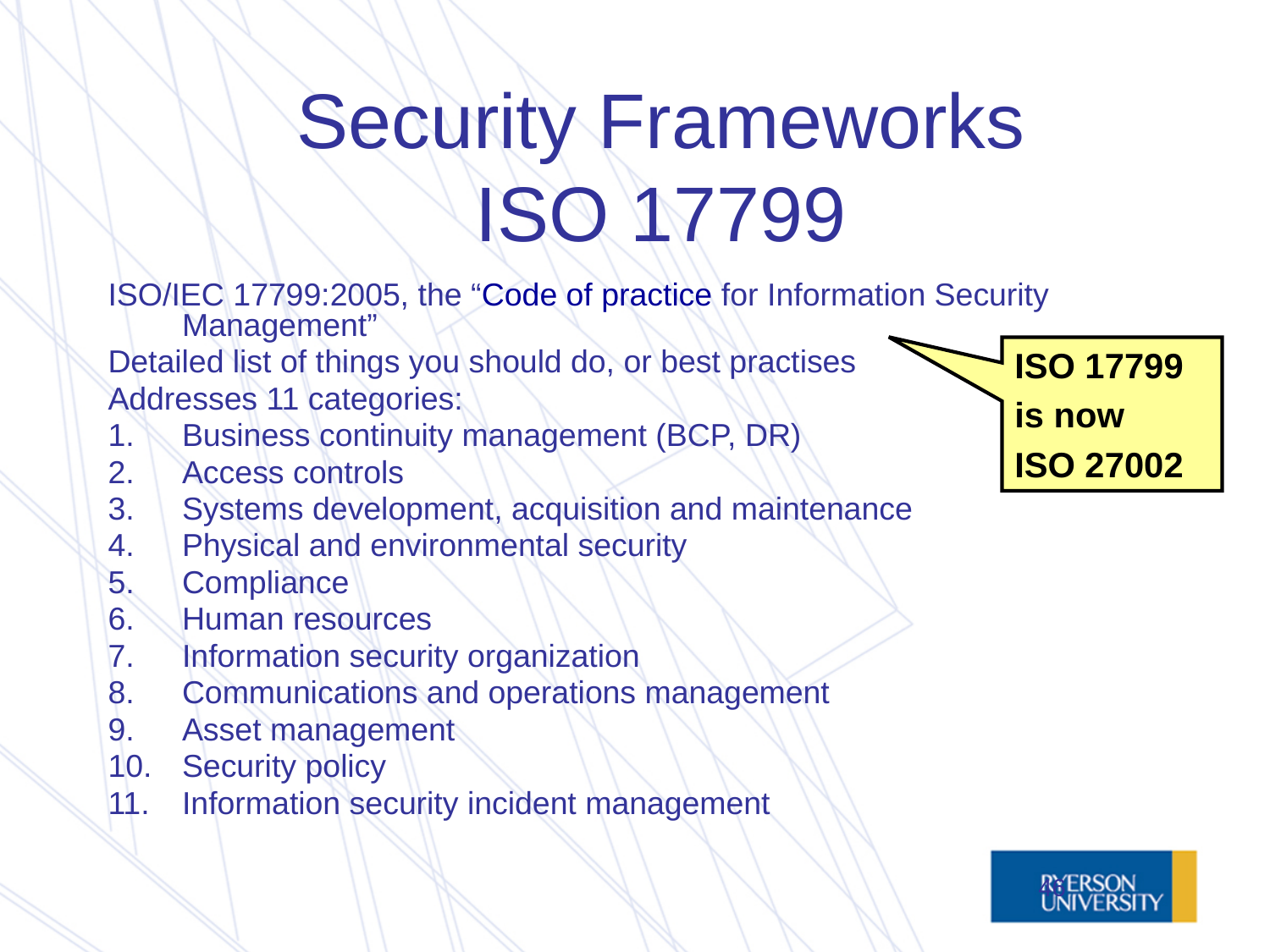

# Security Frameworks ISO 17799
ISO/IEC 17799:2005, the “Code of practice for Information Security Management”
Detailed list of things you should do, or best practises
Addresses 11 categories:
Business continuity management (BCP, DR)
Access controls
Systems development, acquisition and maintenance
Physical and environmental security
Compliance
Human resources
Information security organization
Communications and operations management
Asset management
Security policy
Information security incident management
ISO 17799
is now
ISO 27002
46